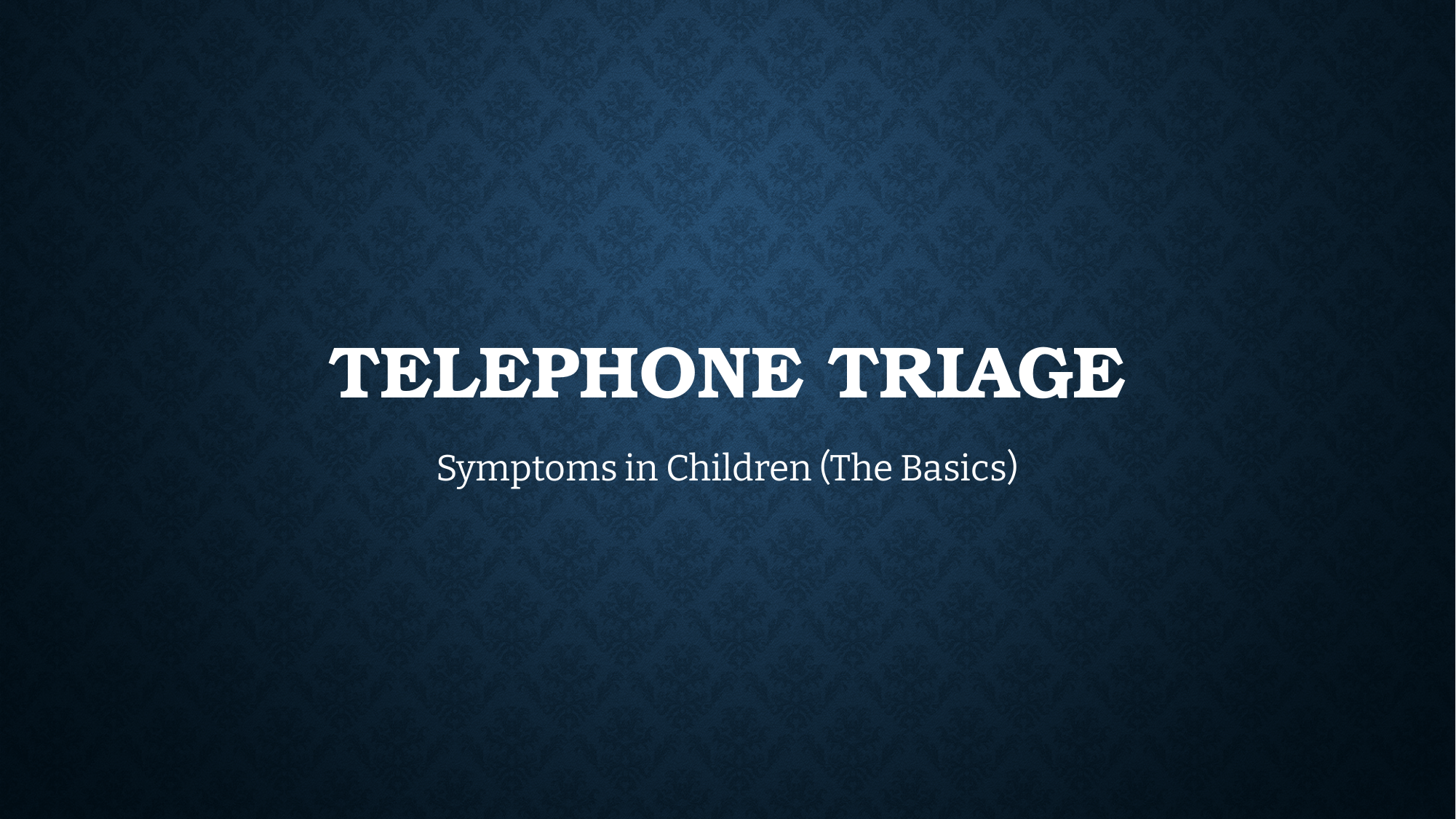

# Telephone Triage
Symptoms in Children (The Basics)